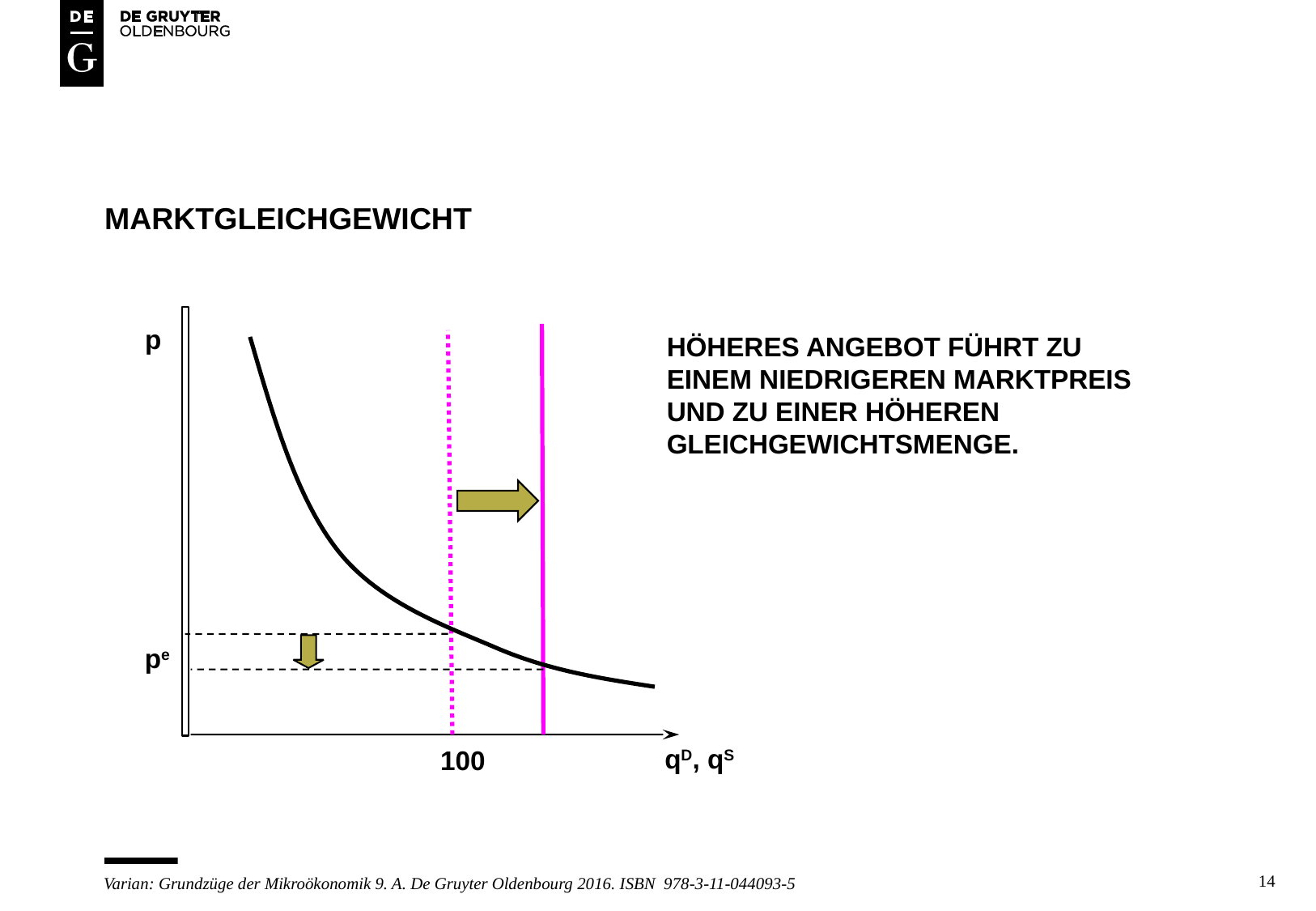

# Marktgleichgewicht

p

HÖHERES ANGEBOT FÜHRT ZU
EINEM NIEDRIGEREN MARKTPREIS UND ZU EINER HÖHEREN GLEICHGEWICHTSMENGE.

pe

qD, qS
100
14
Varian: Grundzüge der Mikroökonomik 9. A. De Gruyter Oldenbourg 2016. ISBN  978-3-11-044093-5